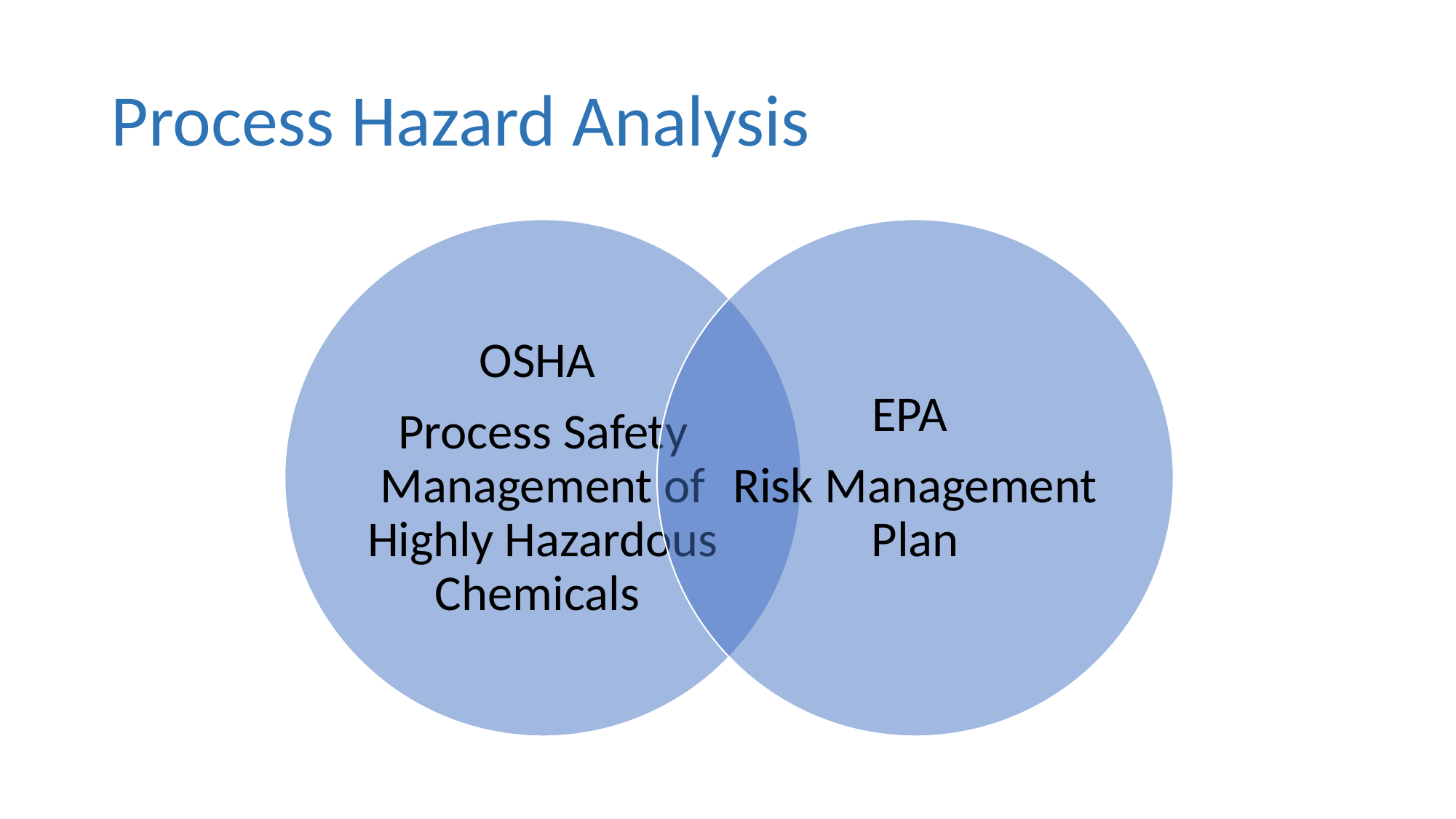

# Process Hazard Analysis
OSHA
Process Safety Management of Highly Hazardous Chemicals
EPA
Risk Management Plan